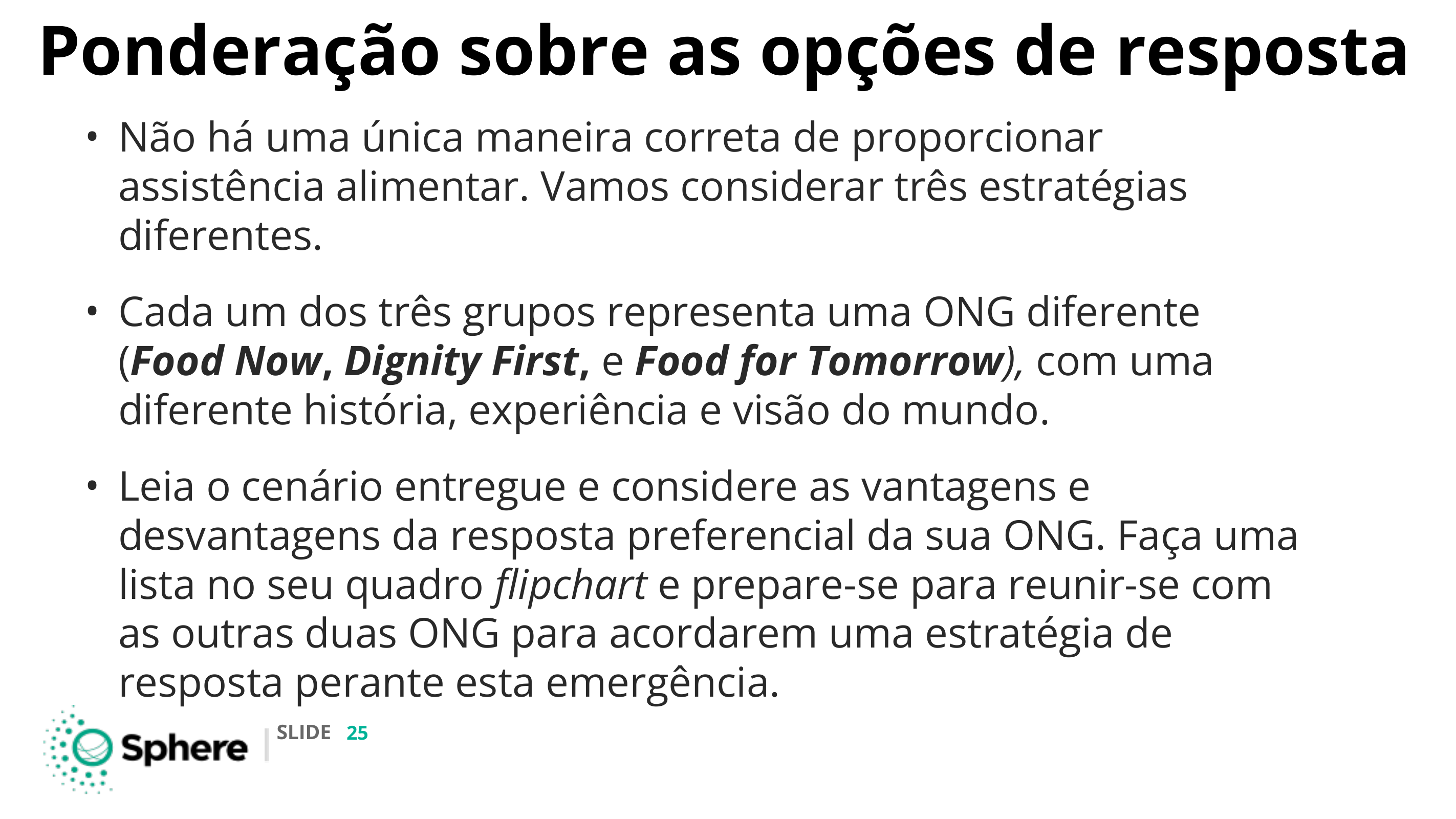

# Ponderação sobre as opções de resposta
Não há uma única maneira correta de proporcionar assistência alimentar. Vamos considerar três estratégias diferentes.
Cada um dos três grupos representa uma ONG diferente (Food Now, Dignity First, e Food for Tomorrow), com uma diferente história, experiência e visão do mundo.
Leia o cenário entregue e considere as vantagens e desvantagens da resposta preferencial da sua ONG. Faça uma lista no seu quadro flipchart e prepare-se para reunir-se com as outras duas ONG para acordarem uma estratégia de resposta perante esta emergência.
25